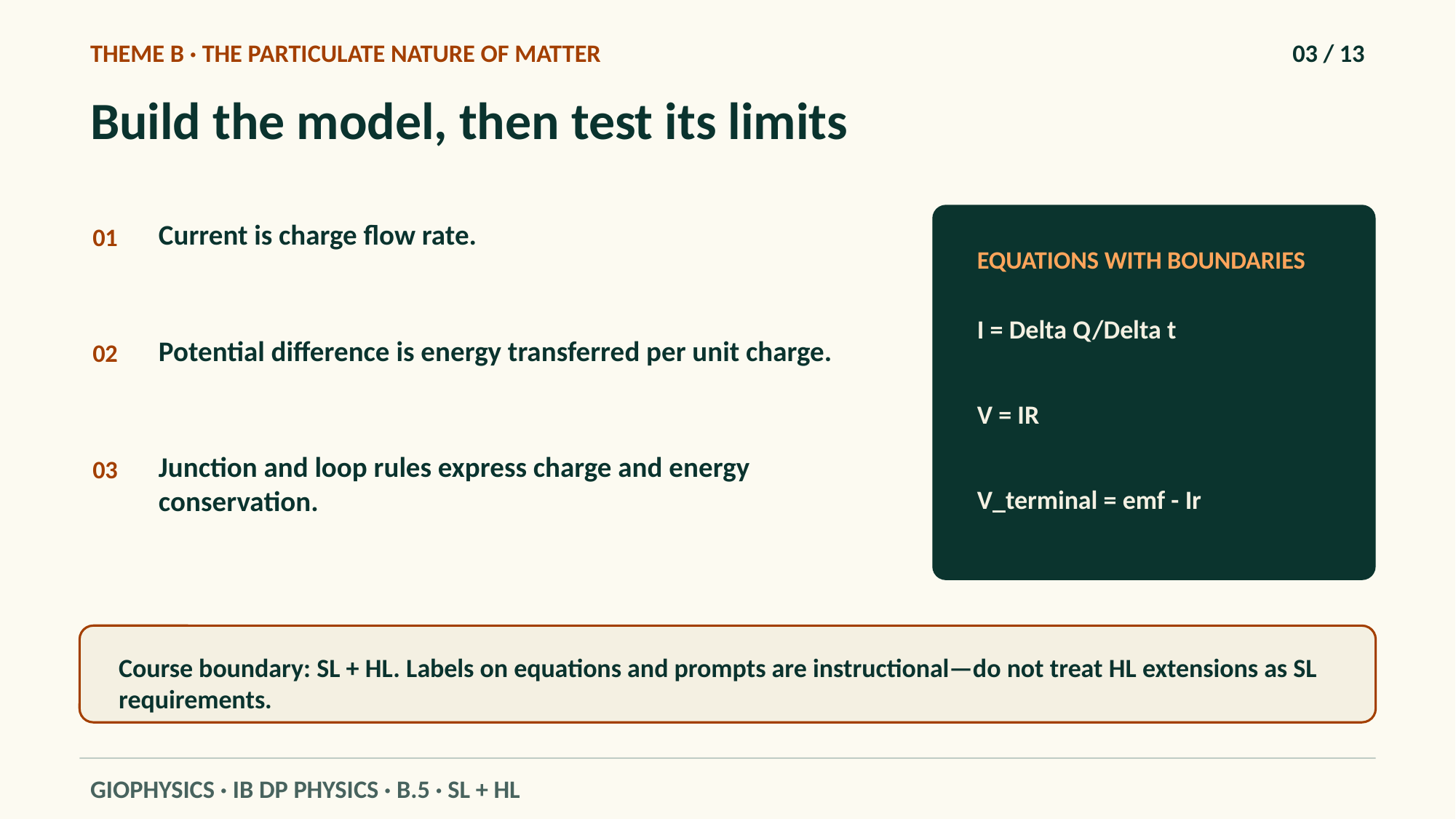

THEME B · THE PARTICULATE NATURE OF MATTER
03 / 13
Build the model, then test its limits

Current is charge flow rate.
01
EQUATIONS WITH BOUNDARIES
I = Delta Q/Delta t
Potential difference is energy transferred per unit charge.
02
V = IR
Junction and loop rules express charge and energy conservation.
03
V_terminal = emf - Ir

Course boundary: SL + HL. Labels on equations and prompts are instructional—do not treat HL extensions as SL requirements.

GIOPHYSICS · IB DP PHYSICS · B.5 · SL + HL